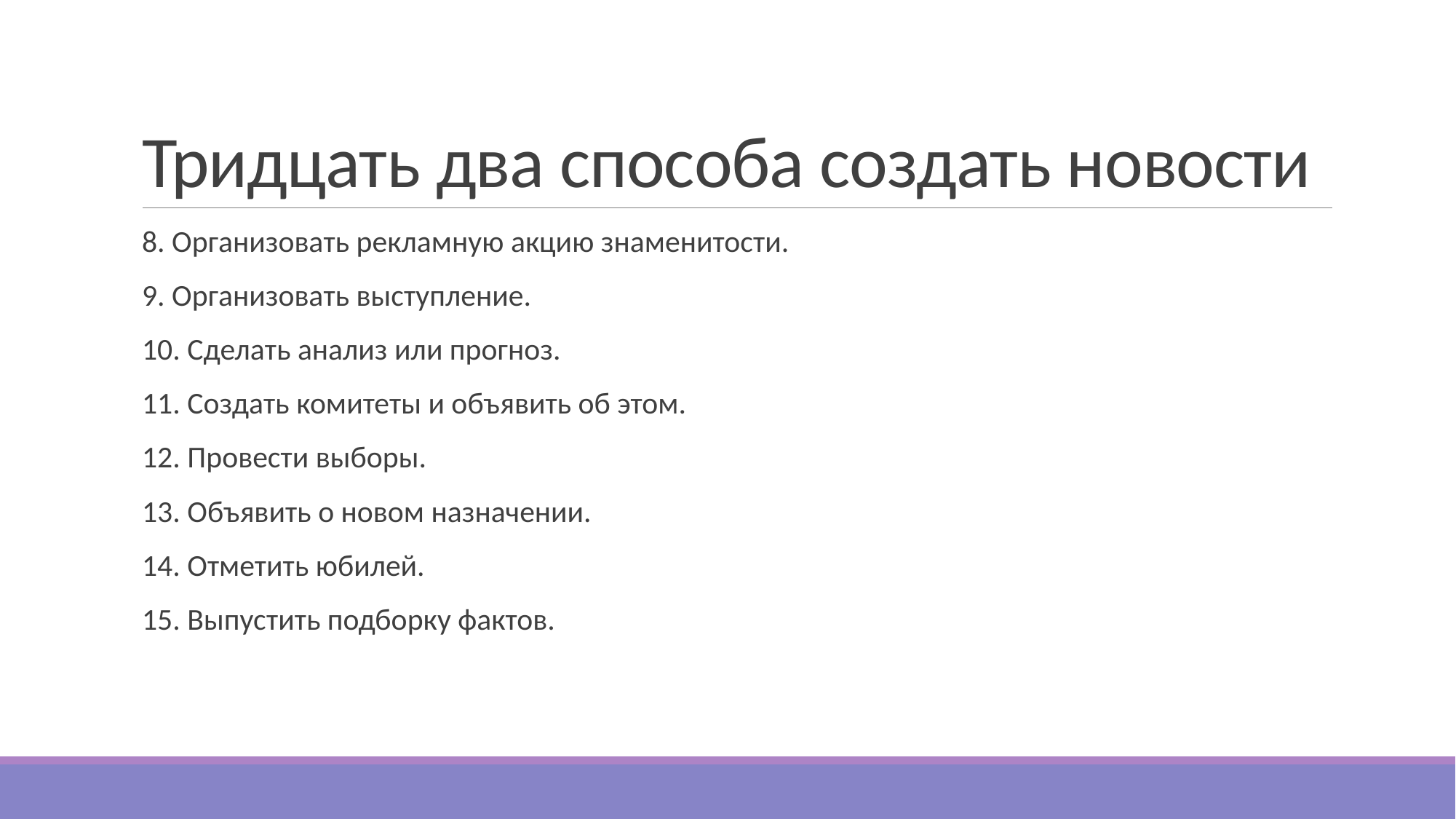

# Тридцать два способа создать новости
8. Организовать рекламную акцию знаменитости.
9. Организовать выступление.
10. Сделать анализ или прогноз.
11. Создать комитеты и объявить об этом.
12. Провести выборы.
13. Объявить о новом назначении.
14. Отметить юбилей.
15. Выпустить подборку фактов.